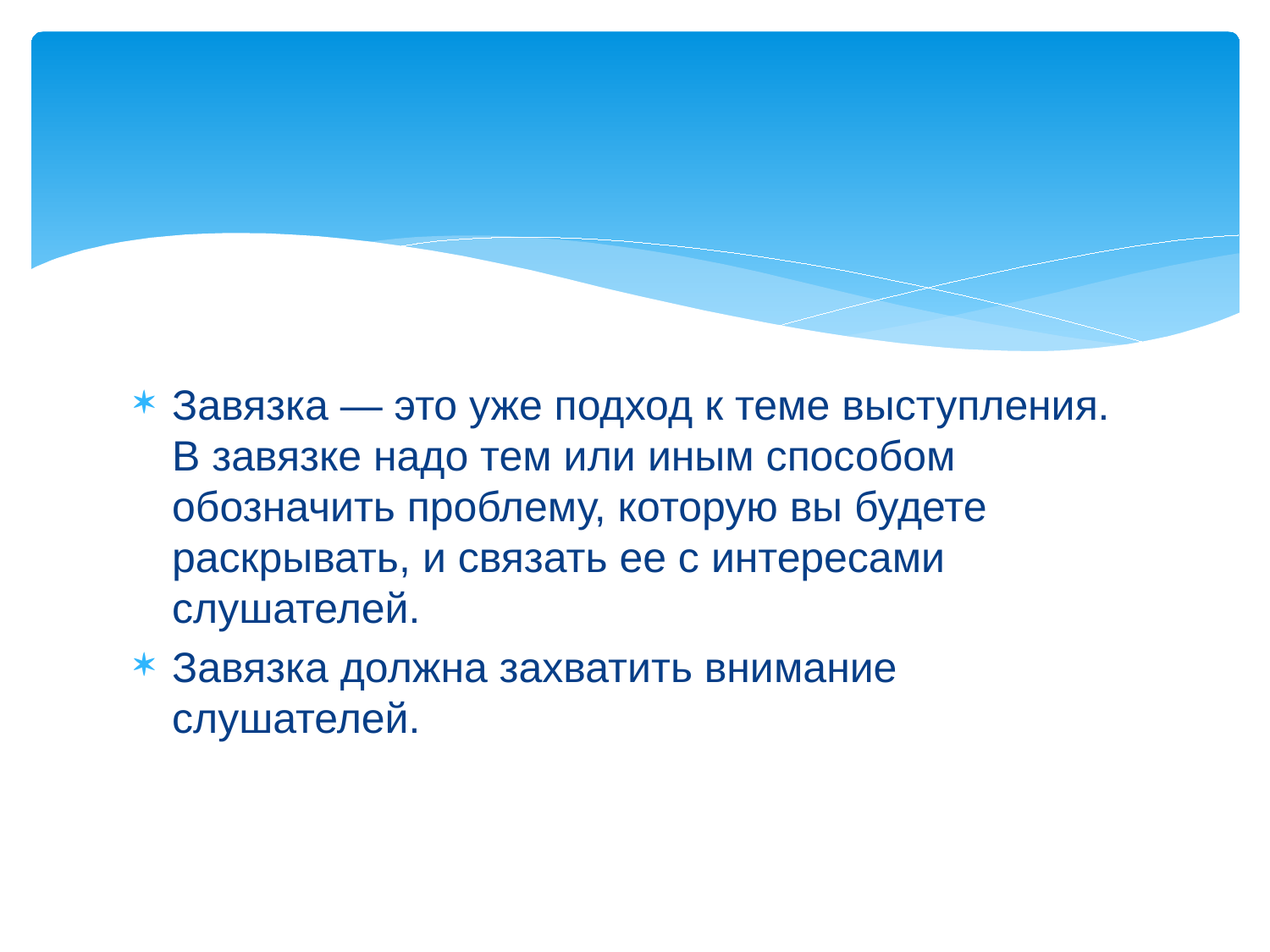

#
Завязка — это уже подход к теме выступления. В завязке надо тем или иным способом обозначить проблему, которую вы будете раскрывать, и связать ее с интересами слушателей.
Завязка должна захватить внимание слушателей.